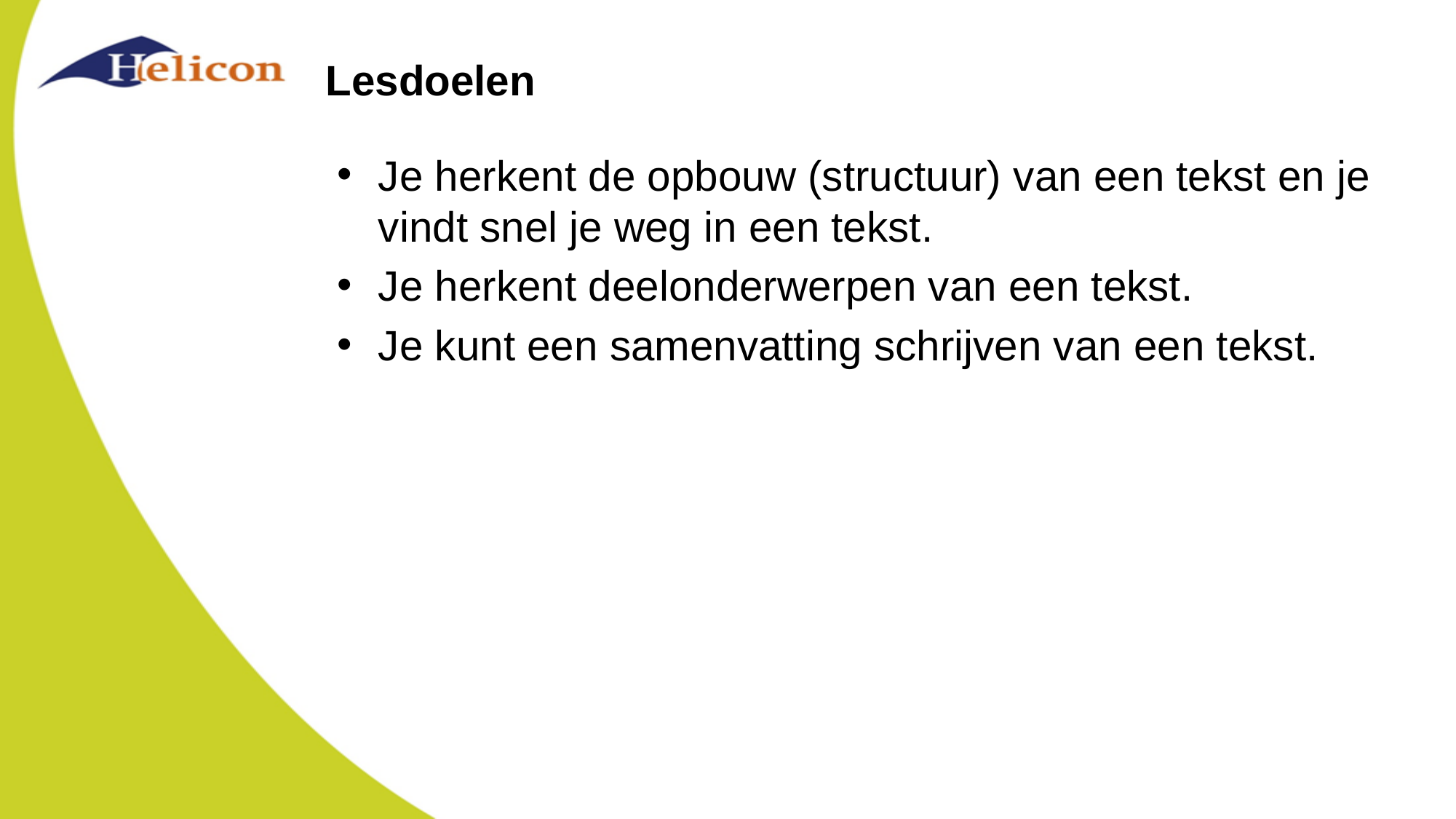

# Lesdoelen
Je herkent de opbouw (structuur) van een tekst en je vindt snel je weg in een tekst.
Je herkent deelonderwerpen van een tekst.
Je kunt een samenvatting schrijven van een tekst.